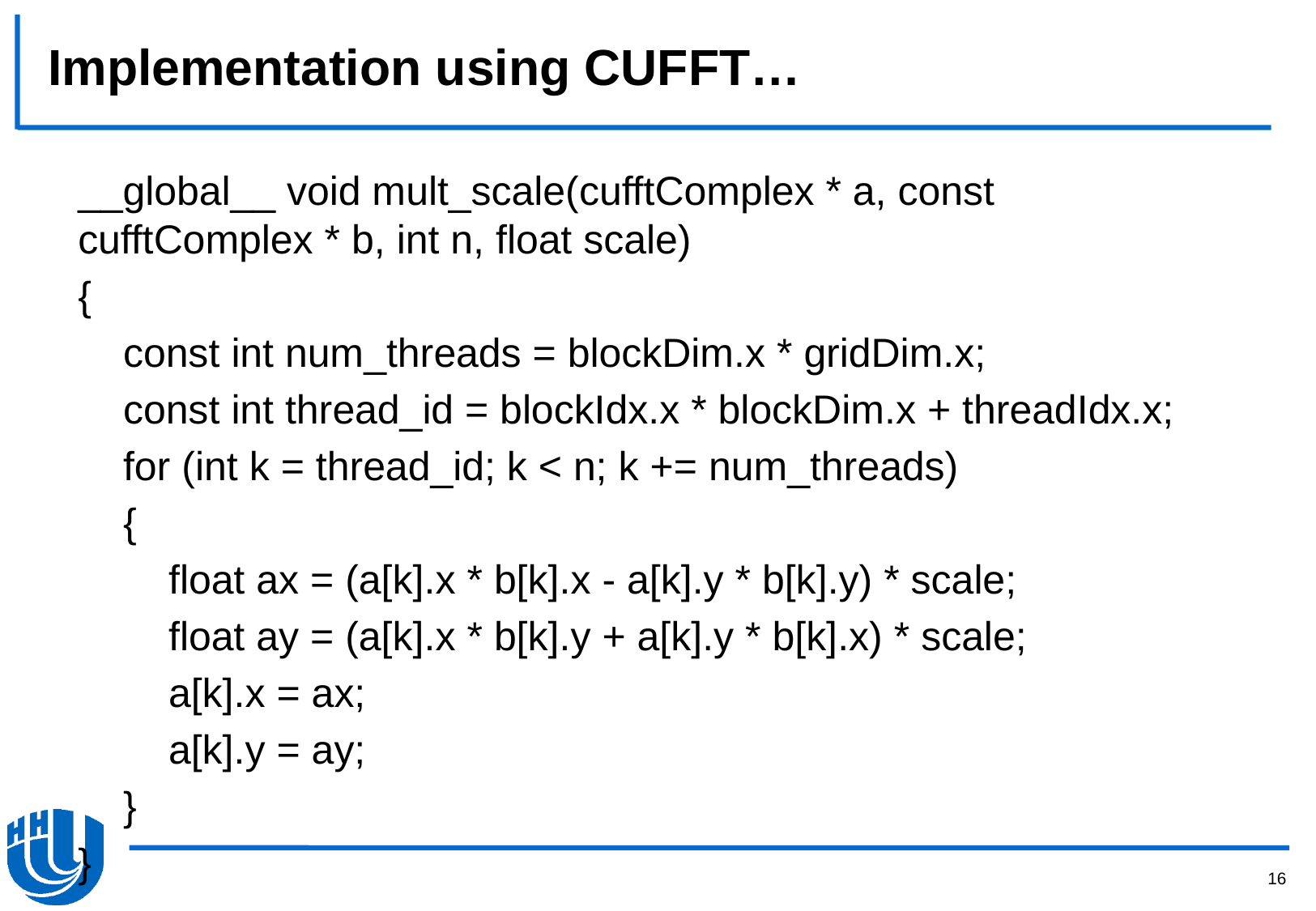

# Implementation using CUFFT…
__global__ void mult_scale(cufftComplex * a, const cufftComplex * b, int n, float scale)
{
    const int num_threads = blockDim.x * gridDim.x;
    const int thread_id = blockIdx.x * blockDim.x + threadIdx.x;
    for (int k = thread_id; k < n; k += num_threads)
    {
        float ax = (a[k].x * b[k].x - a[k].y * b[k].y) * scale;
        float ay = (a[k].x * b[k].y + a[k].y * b[k].x) * scale;
        a[k].x = ax;
        a[k].y = ay;
    }
}
16